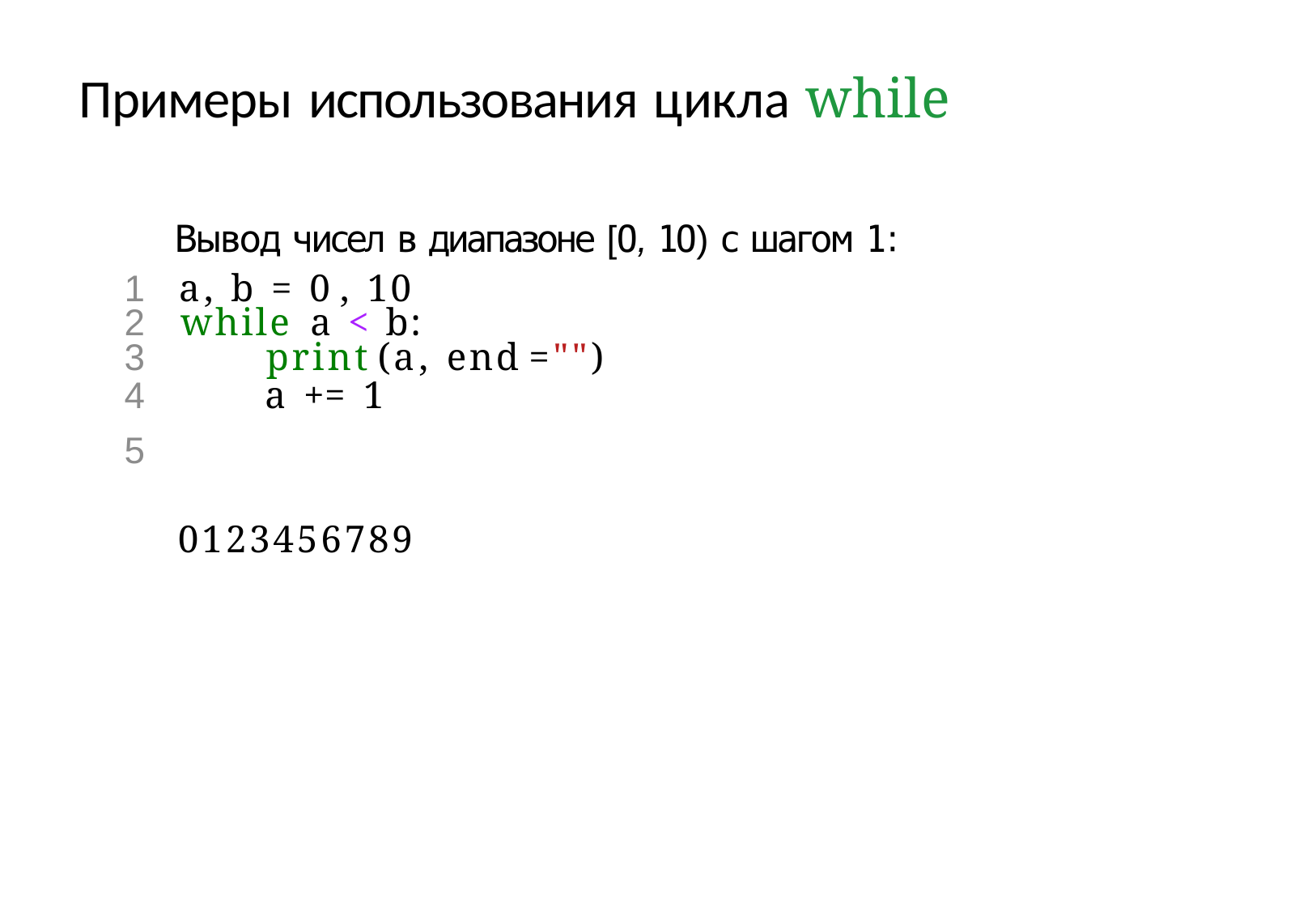

# Примеры использования цикла while
Вывод чисел в диапазоне [0, 10) с шагом 1:
1	a, b = 0 , 10
2	while a < b:
3	print (a, end ="")
4	a += 1
5

0123456789